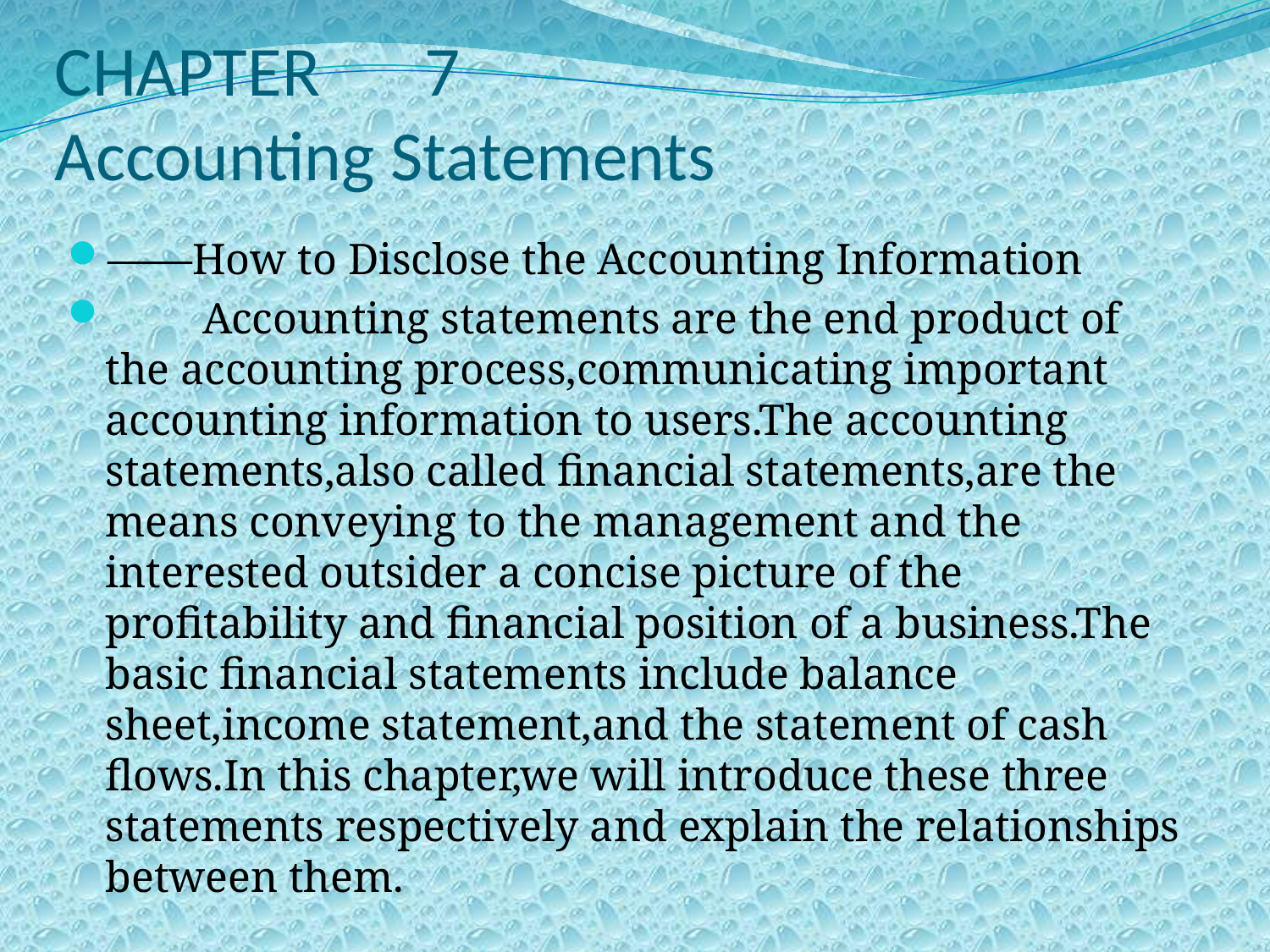

# CHAPTER　7 Accounting Statements
——How to Disclose the Accounting Information
　　Accounting statements are the end product of the accounting process,communicating important accounting information to users.The accounting statements,also called financial statements,are the means conveying to the management and the interested outsider a concise picture of the profitability and financial position of a business.The basic financial statements include balance sheet,income statement,and the statement of cash flows.In this chapter,we will introduce these three statements respectively and explain the relationships between them.